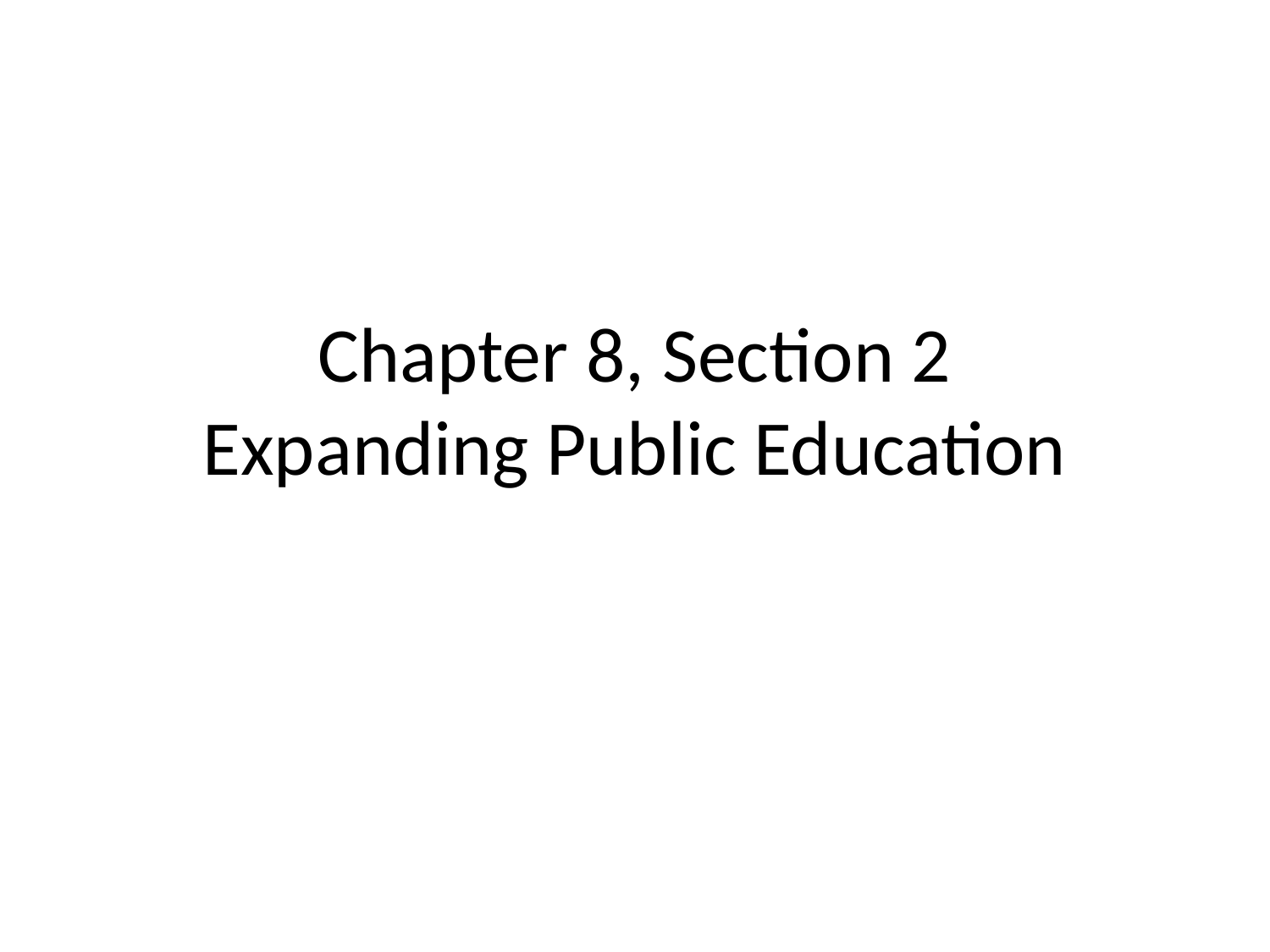

# Chapter 8, Section 2 Expanding Public Education